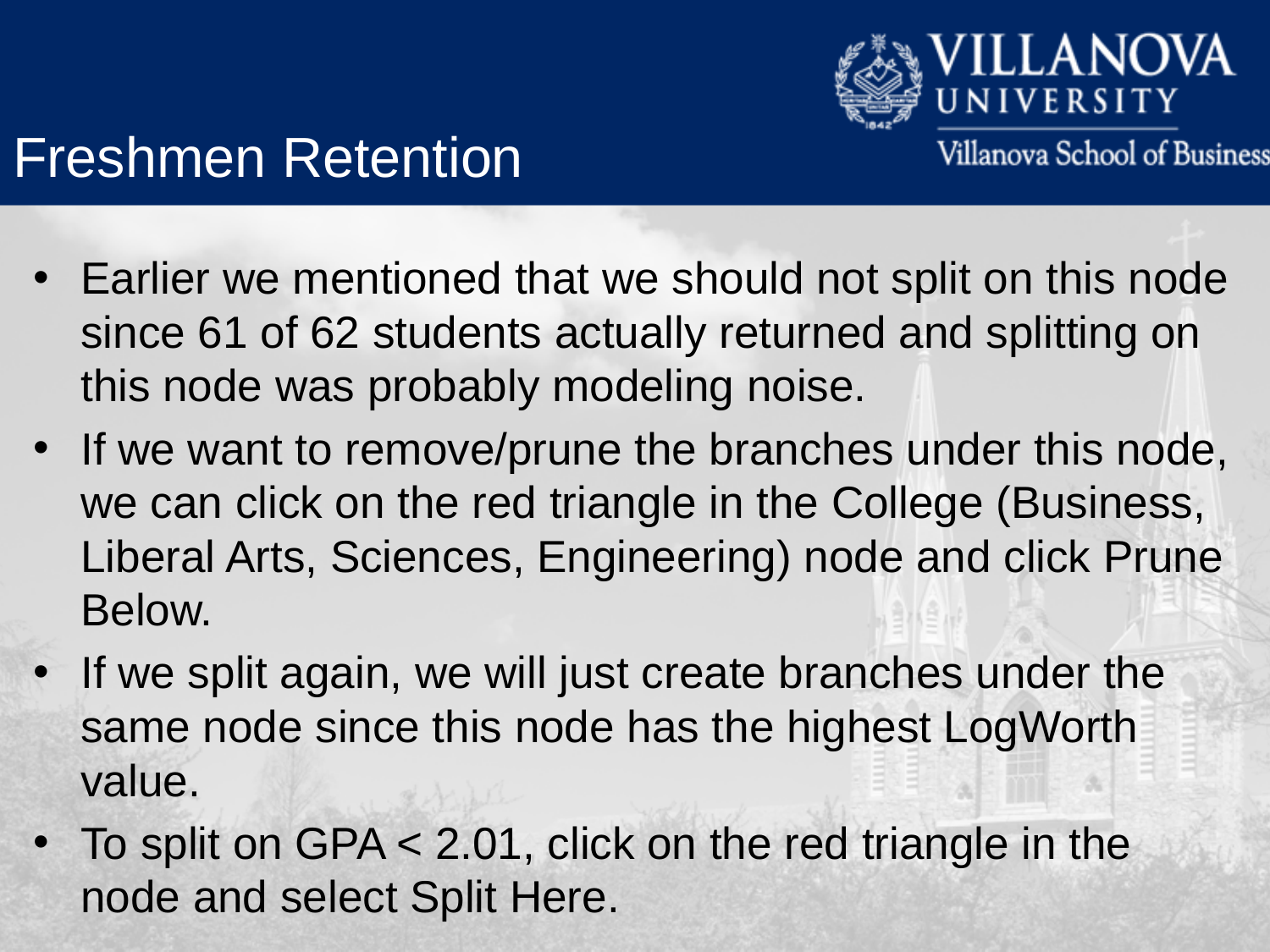

Freshmen Retention
Earlier we mentioned that we should not split on this node since 61 of 62 students actually returned and splitting on this node was probably modeling noise.
If we want to remove/prune the branches under this node, we can click on the red triangle in the College (Business, Liberal Arts, Sciences, Engineering) node and click Prune Below.
If we split again, we will just create branches under the same node since this node has the highest LogWorth value.
To split on GPA < 2.01, click on the red triangle in the node and select Split Here.